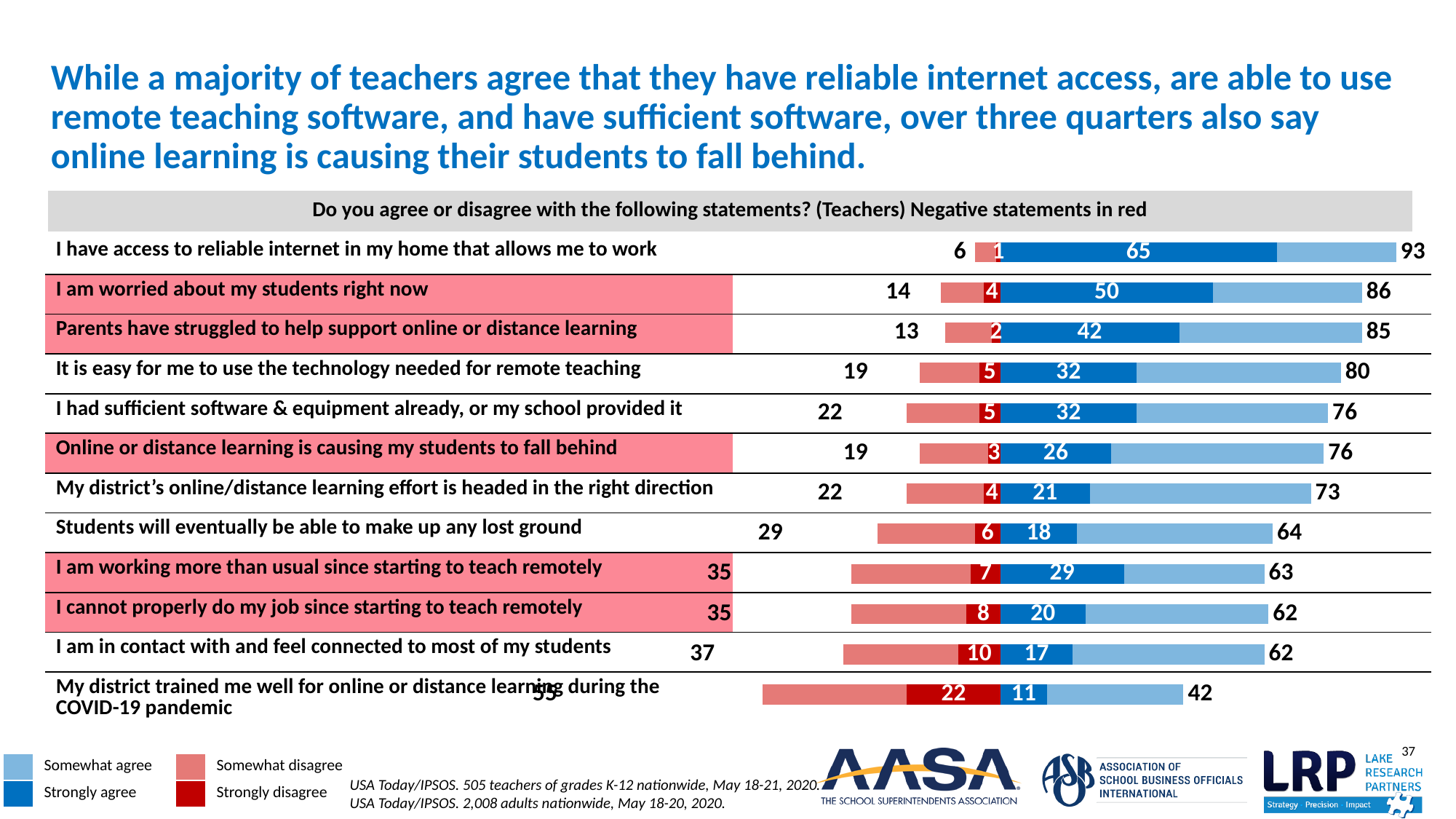

# While a majority of teachers agree that they have reliable internet access, are able to use remote teaching software, and have sufficient software, over three quarters also say online learning is causing their students to fall behind.
| Do you agree or disagree with the following statements? (Teachers) Negative statements in red |
| --- |

### Chart

| Category | Very Fav | Somewhat Fav | Total Fav | Very Unfav | Somewhat Unfav | Total Unfav |
|---|---|---|---|---|---|---|
| My school district trained me well for online or distance learning during the COVID-19 pandemic | 11.0 | 32.0 | 42.0 | -22.0 | -34.0 | -55.0 |
| I am in contact with and feel connected to most of my students | 17.0 | 45.0 | 62.0 | -10.0 | -27.0 | -37.0 |
| I cannot properly do my job since starting to teach remotely | 20.0 | 43.0 | 62.0 | -8.0 | -27.0 | -35.0 |
| I am working more than usual since starting to teach remotely | 29.0 | 33.0 | 63.0 | -7.0 | -28.0 | -35.0 |
| Students will eventually be able to make up any lost ground | 18.0 | 46.0 | 64.0 | -6.0 | -23.0 | -29.0 |
| I think my school district’s online or distance learning effort is headed in the right direction | 21.0 | 52.0 | 73.0 | -4.0 | -18.0 | -22.0 |
| Online or distance learning is causing my students to fall behind | 26.0 | 50.0 | 76.0 | -3.0 | -16.0 | -19.0 |
| I had sufficient software and equipment already, or my school provided it, for remote teaching during the COVID-19 pandemic | 32.0 | 45.0 | 76.0 | -5.0 | -17.0 | -22.0 |
| It is easy for me to use the technology needed for remote teaching | 32.0 | 48.0 | 80.0 | -5.0 | -14.0 | -19.0 |
| Parents have struggled to help support online or distance learning | 42.0 | 43.0 | 85.0 | -2.0 | -11.0 | -13.0 |
| I am worried about my students right now | 50.0 | 35.0 | 86.0 | -4.0 | -10.0 | -14.0 |
| I have access to reliable internet in my home that allows me to work | 65.0 | 28.0 | 93.0 | -1.0 | -5.0 | -6.0 |
| I have access to reliable internet in my home that allows me to work |  |
| --- | --- |
| I am worried about my students right now |  |
| Parents have struggled to help support online or distance learning |  |
| It is easy for me to use the technology needed for remote teaching |  |
| I had sufficient software & equipment already, or my school provided it |  |
| Online or distance learning is causing my students to fall behind |  |
| My district’s online/distance learning effort is headed in the right direction |  |
| Students will eventually be able to make up any lost ground |  |
| I am working more than usual since starting to teach remotely |  |
| I cannot properly do my job since starting to teach remotely |  |
| I am in contact with and feel connected to most of my students |  |
| My district trained me well for online or distance learning during the COVID-19 pandemic |  |
|  | Somewhat agree |  | Somewhat disagree |
| --- | --- | --- | --- |
|  | Strongly agree |  | Strongly disagree |
USA Today/IPSOS. 505 teachers of grades K-12 nationwide, May 18-21, 2020.
USA Today/IPSOS. 2,008 adults nationwide, May 18-20, 2020.